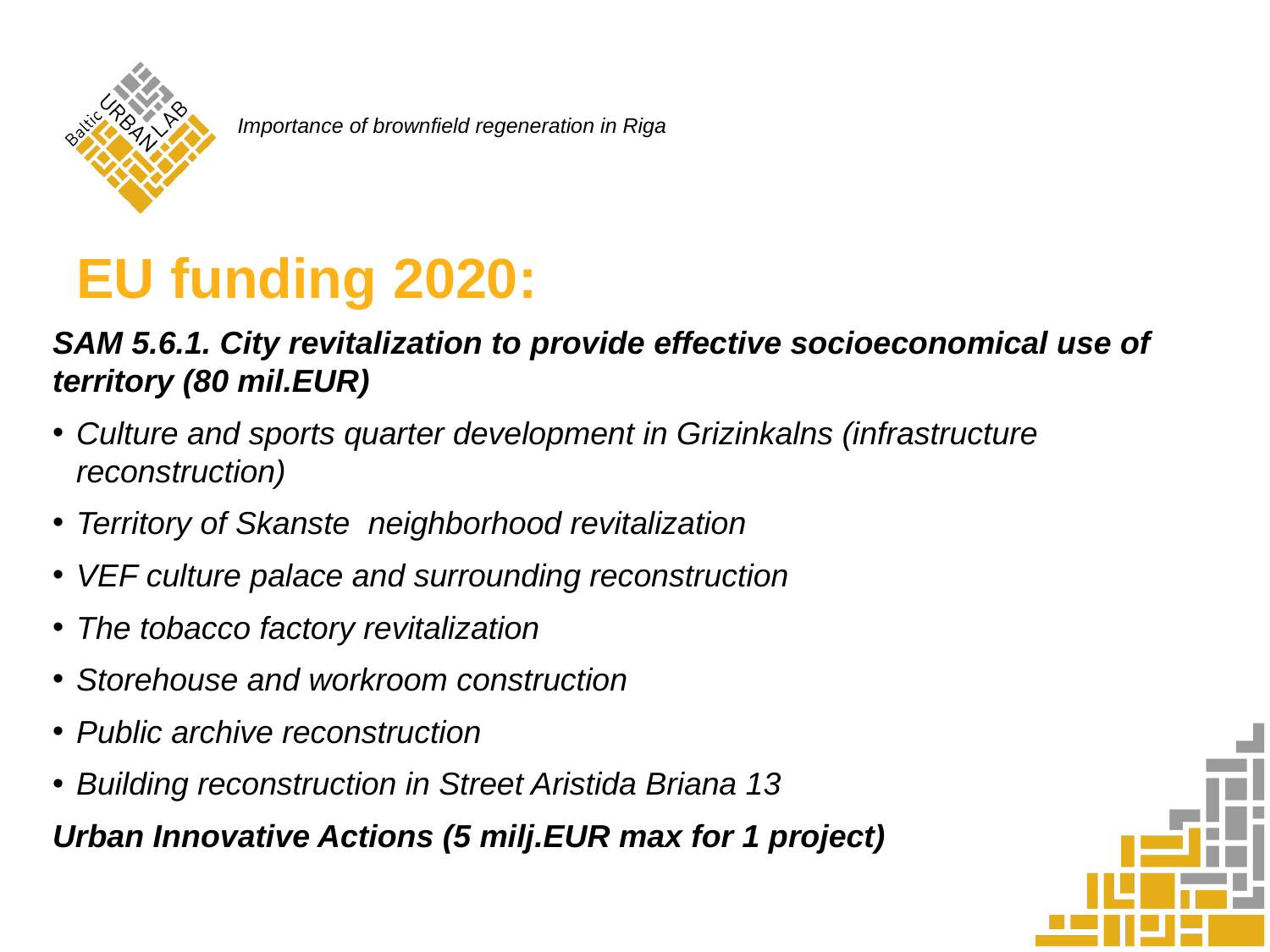

Importance of brownfield regeneration in Riga
# EU funding 2020:
SAM 5.6.1. City revitalization to provide effective socioeconomical use of territory (80 mil.EUR)
Culture and sports quarter development in Grizinkalns (infrastructure reconstruction)
Territory of Skanste  neighborhood revitalization
VEF culture palace and surrounding reconstruction
The tobacco factory revitalization
Storehouse and workroom construction
Public archive reconstruction
Building reconstruction in Street Aristida Briana 13
Urban Innovative Actions (5 milj.EUR max for 1 project)